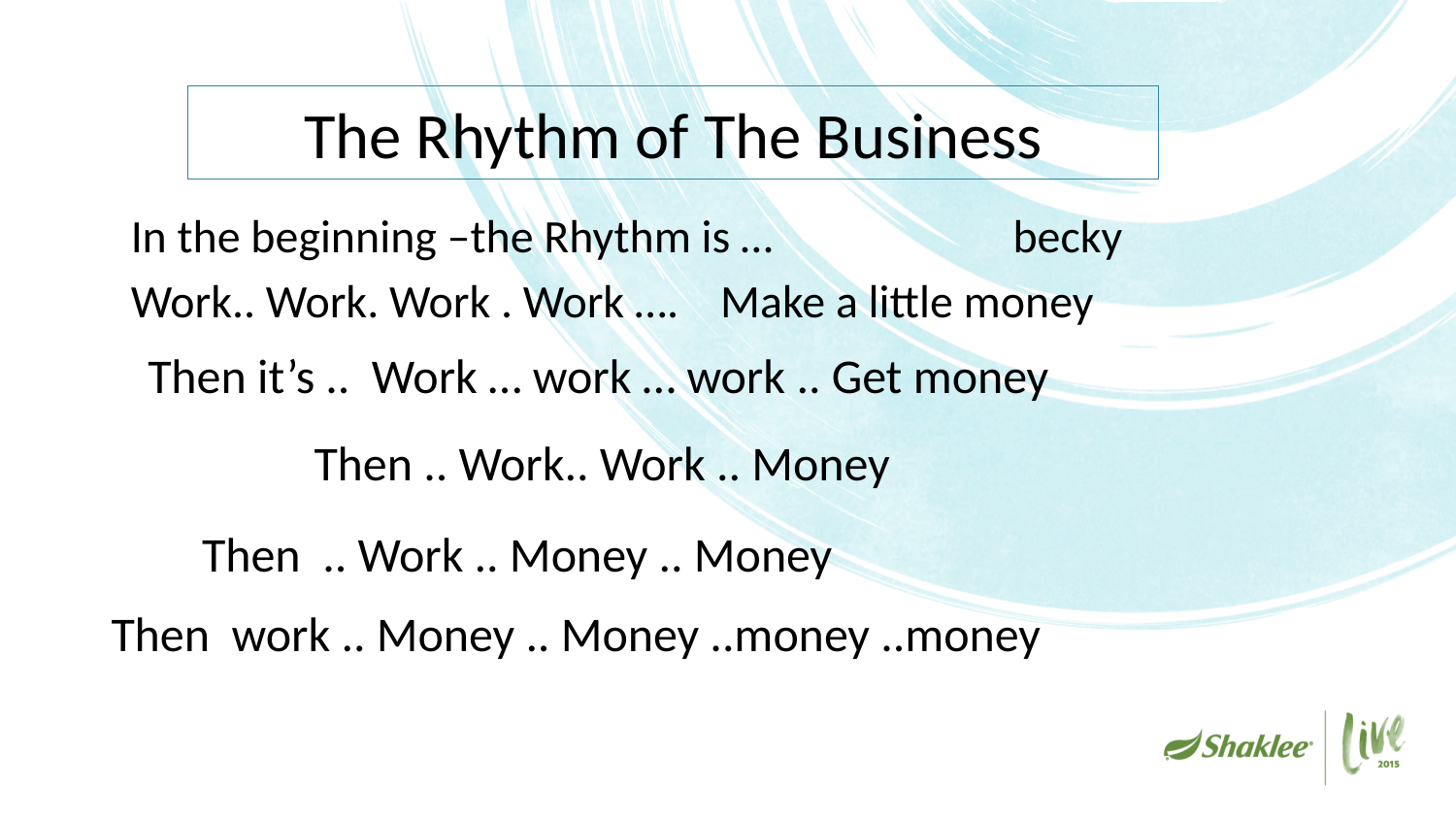

# The Rhythm of The Business
In the beginning –the Rhythm is …                       becky
Work.. Work. Work . Work ….    Make a little money

Then it’s ..  Work … work … work .. Get money
Then .. Work.. Work .. Money
Then  .. Work .. Money .. Money
Then  work .. Money .. Money ..money ..money